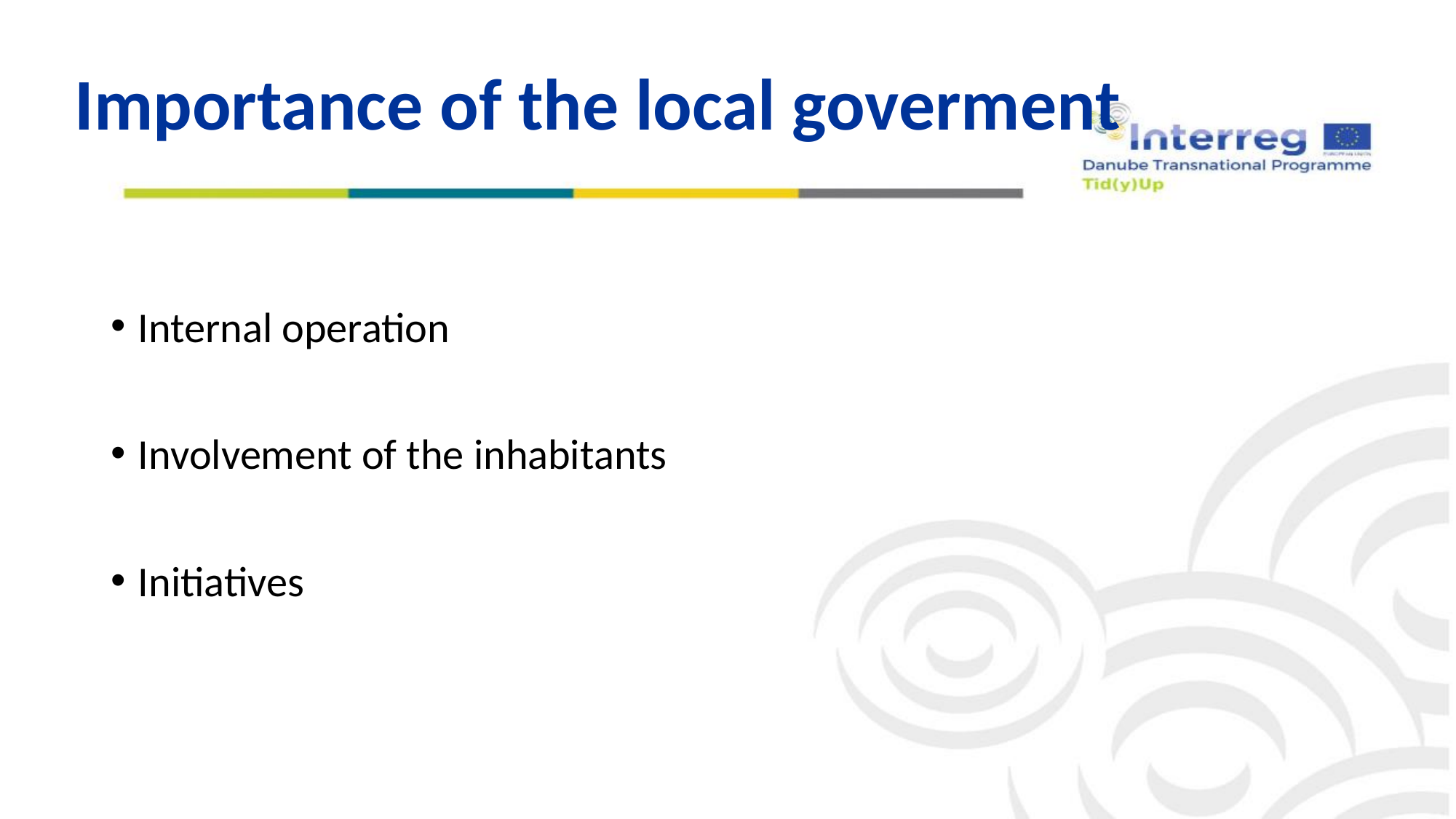

# Importance of the local goverment
Internal operation
Involvement of the inhabitants
Initiatives